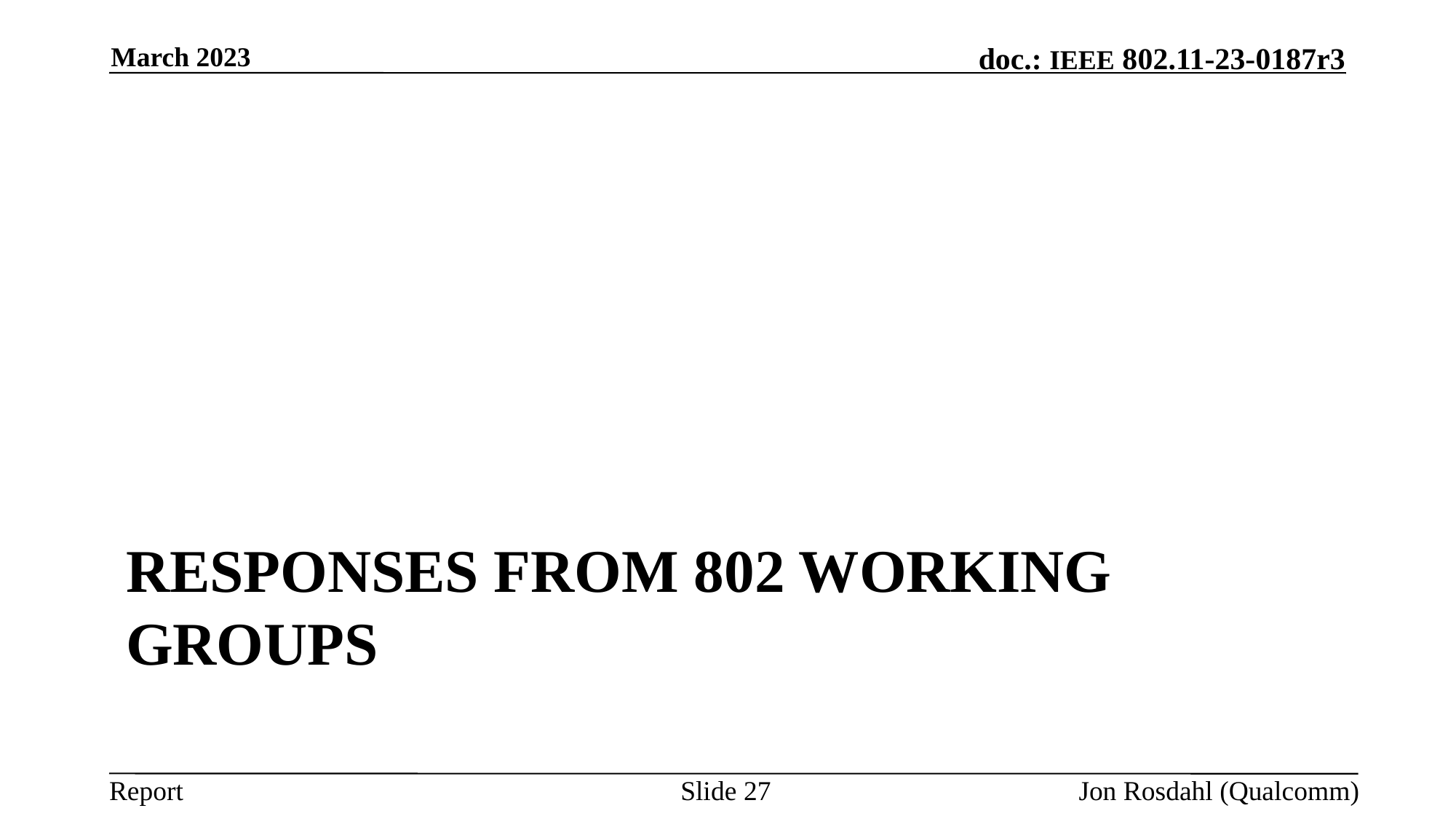

March 2023

# Responses from 802 Working Groups
Slide 27
Jon Rosdahl (Qualcomm)